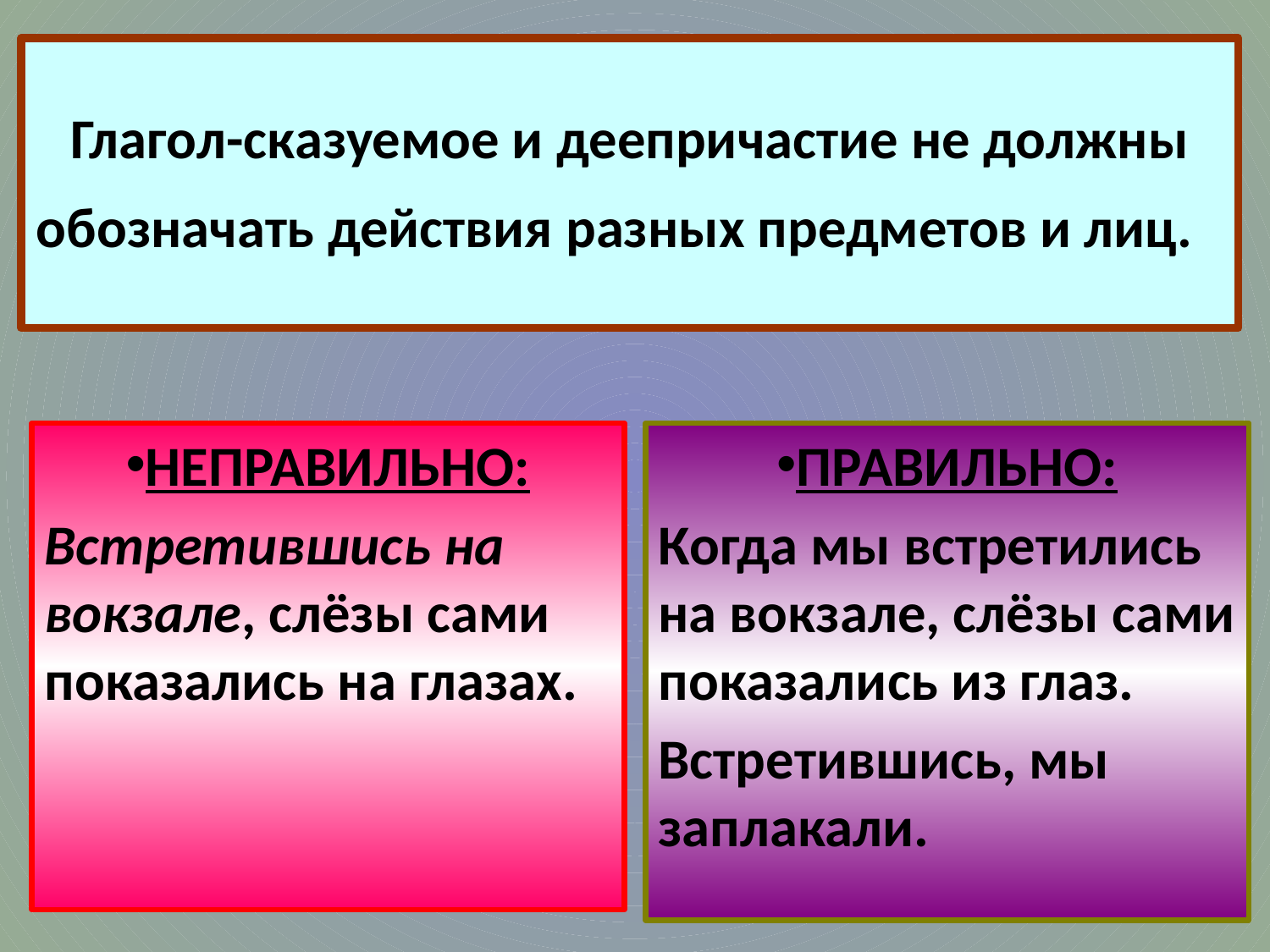

# Глагол-сказуемое и деепричастие не должны обозначать действия разных предметов и лиц.
НЕПРАВИЛЬНО:
Встретившись на вокзале, слёзы сами показались на глазах.

ПРАВИЛЬНО:
Когда мы встретились на вокзале, слёзы сами показались из глаз.
Встретившись, мы заплакали.